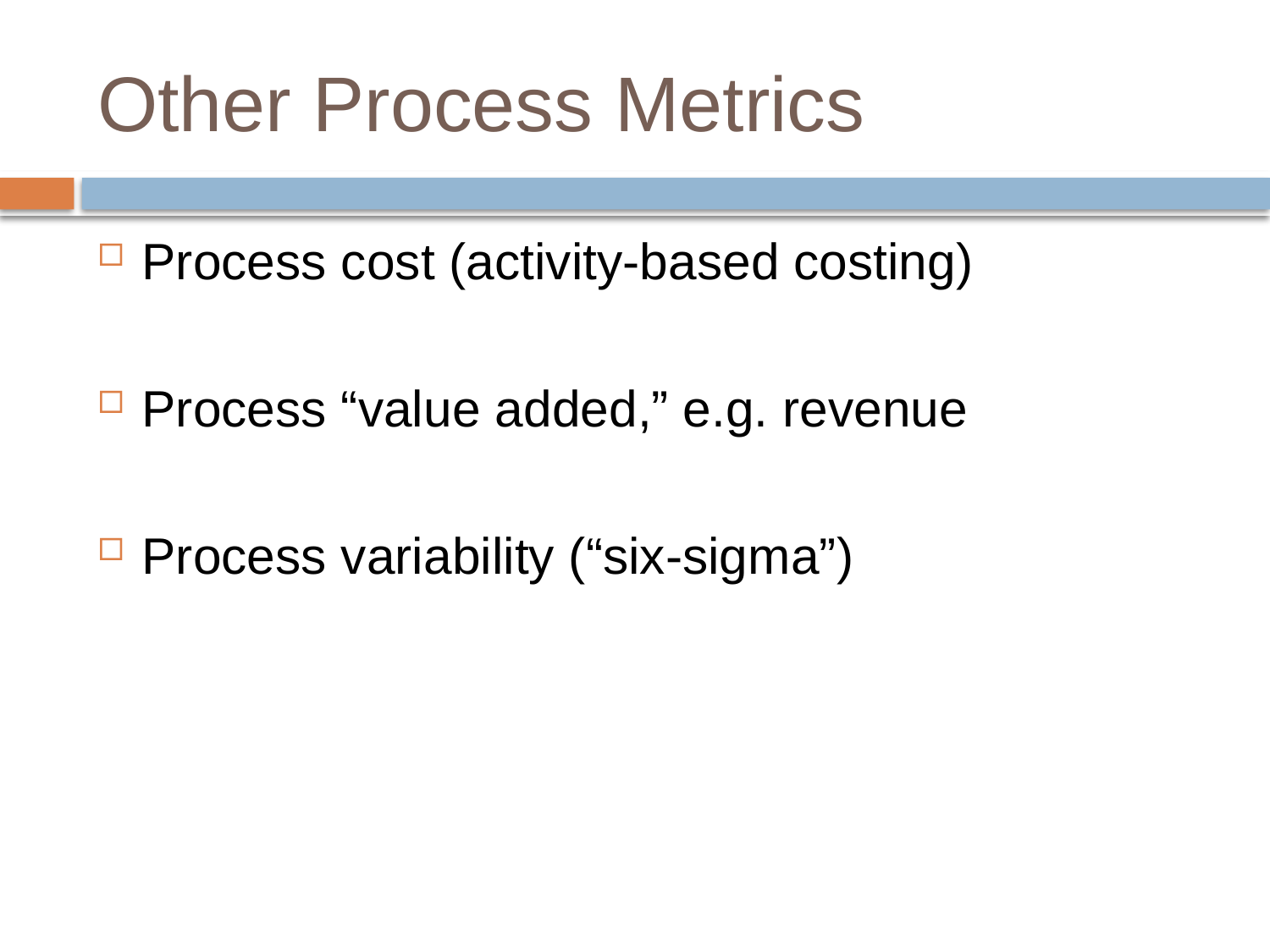

# Other Process Metrics
Process cost (activity-based costing)

Process “value added,” e.g. revenue

Process variability (“six-sigma”)